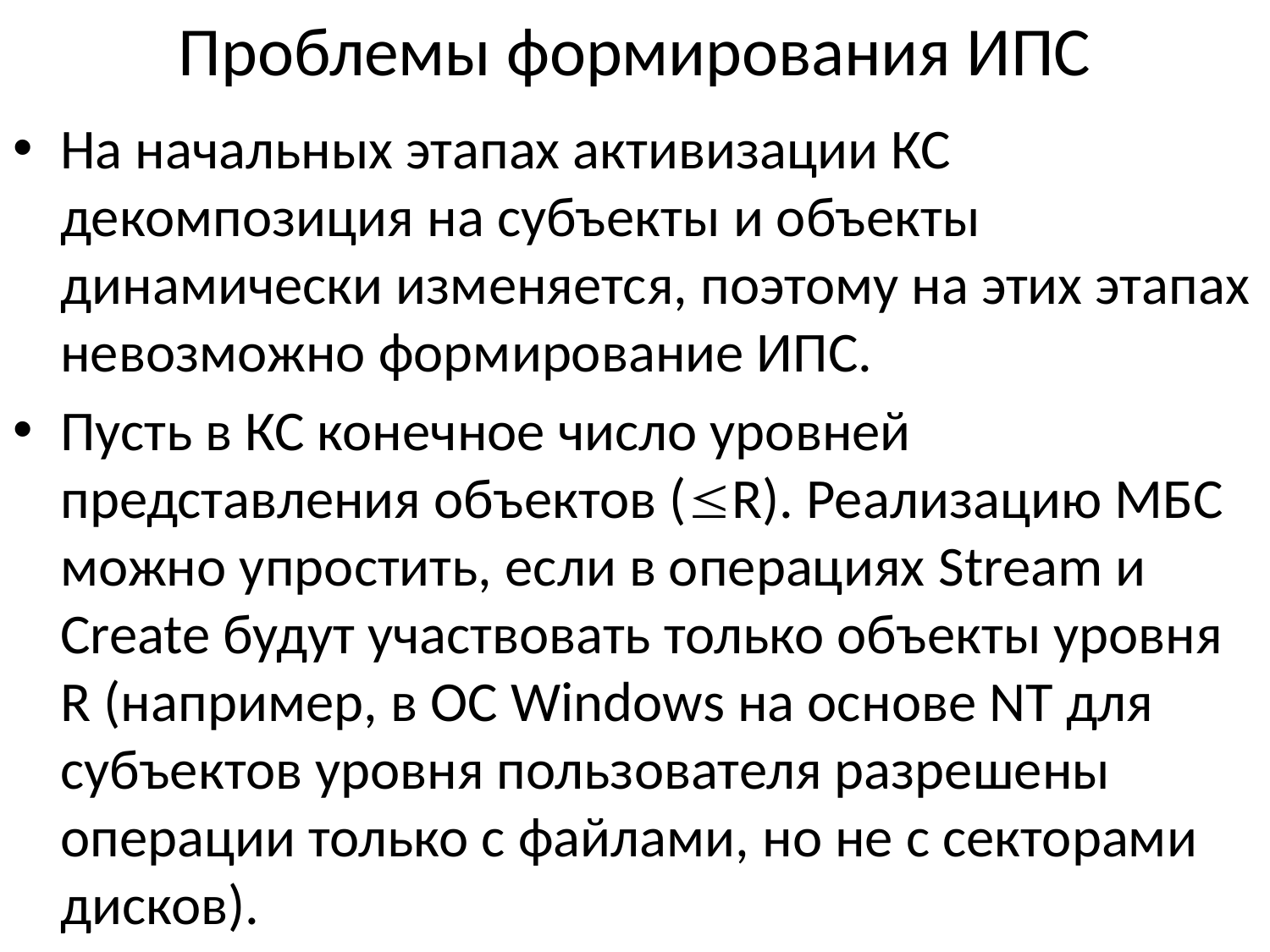

# Проблемы формирования ИПС
На начальных этапах активизации КС декомпозиция на субъекты и объекты динамически изменяется, поэтому на этих этапах невозможно формирование ИПС.
Пусть в КС конечное число уровней представления объектов (≤R). Реализацию МБС можно упростить, если в операциях Stream и Create будут участвовать только объекты уровня R (например, в ОС Windows на основе NT для субъектов уровня пользователя разрешены операции только с файлами, но не с секторами дисков).